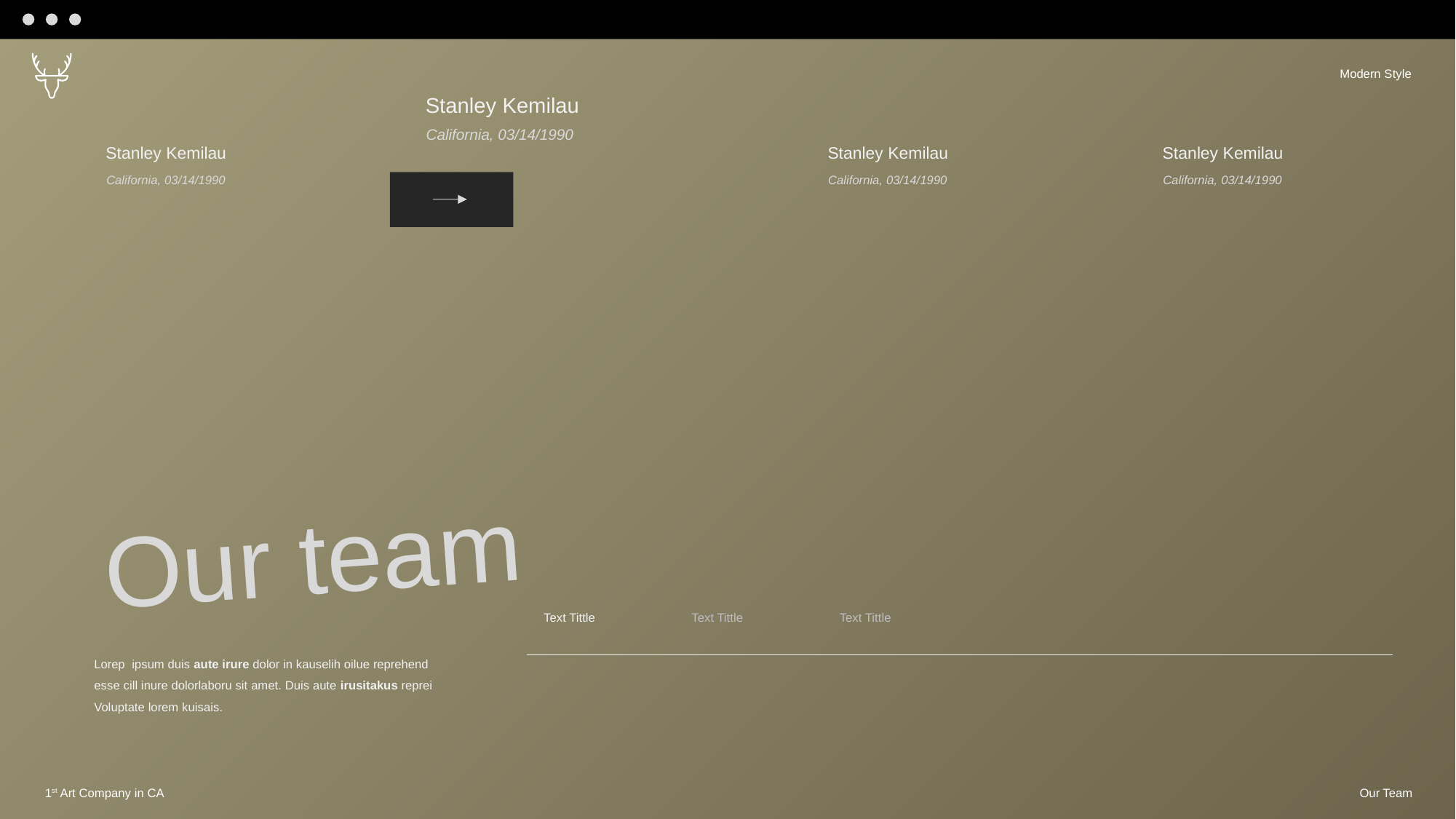

Modern Style
Stanley Kemilau
California, 03/14/1990
Stanley Kemilau
Stanley Kemilau
Stanley Kemilau
California, 03/14/1990
California, 03/14/1990
California, 03/14/1990

Our team
Text Tittle
Text Tittle
Text Tittle
Lorep  ipsum duis aute irure dolor in kauselih oilue reprehend
esse cill inure dolorlaboru sit amet. Duis aute irusitakus reprei
Voluptate lorem kuisais.
1st Art Company in CA
Our Team